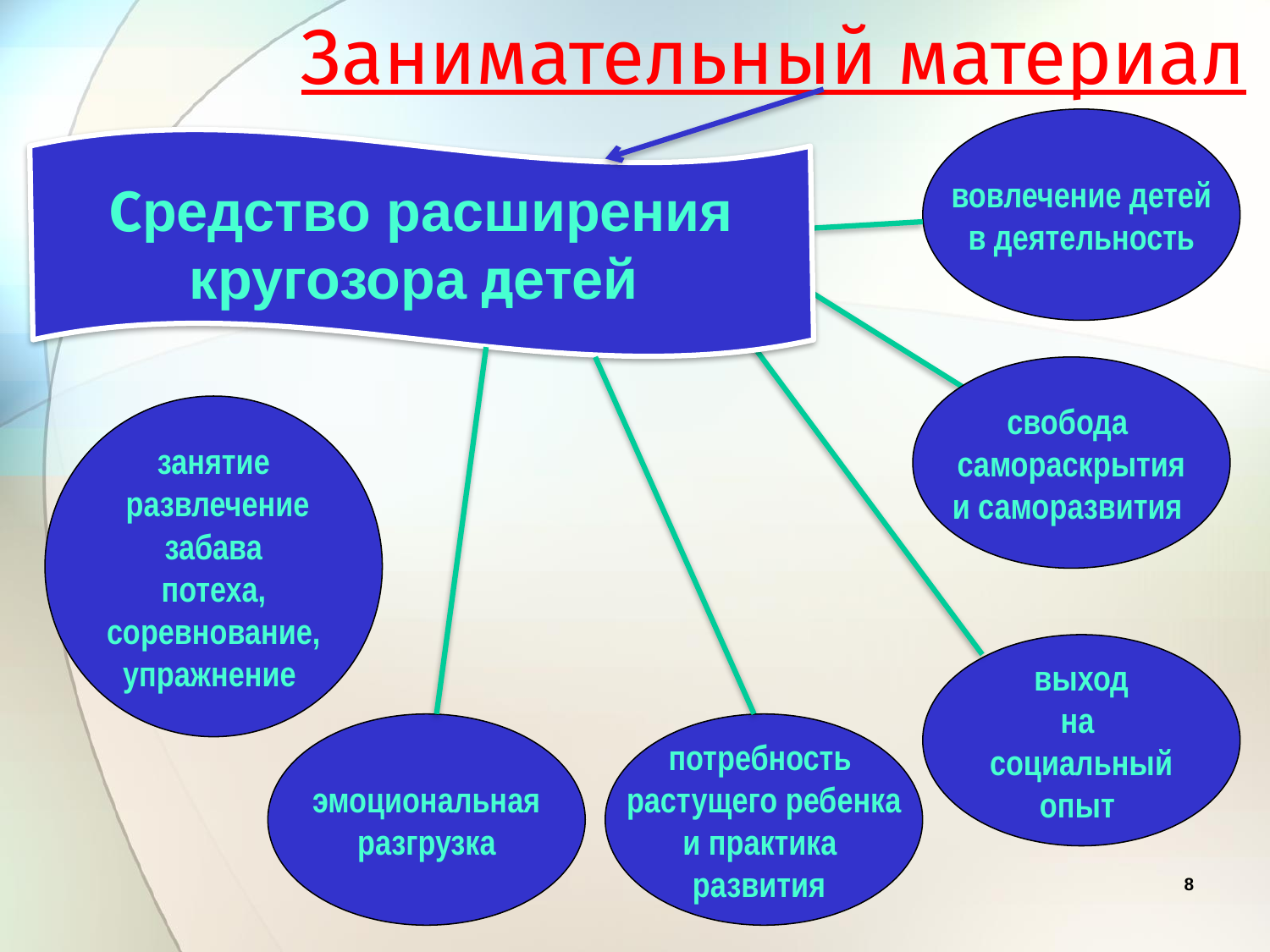

# Занимательный материал
вовлечение детей
в деятельность

Средство расширения кругозора детей

свобода
самораскрытия
и саморазвития
занятие
 развлечение
забава
потеха,
соревнование,
упражнение
выход
на
социальный
опыт
эмоциональная
разгрузка
потребность
растущего ребенка
и практика
развития
8